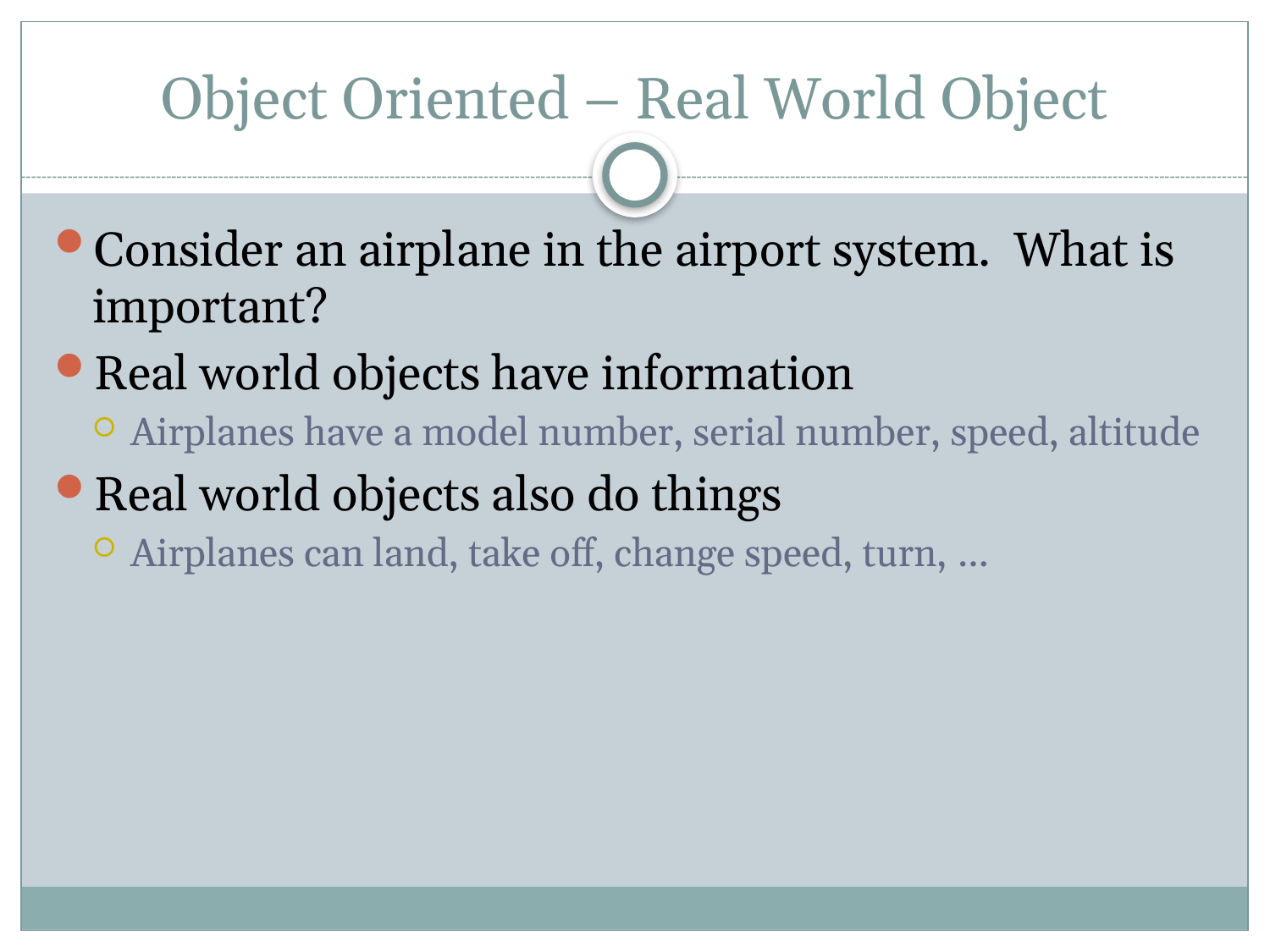

# Object Oriented – Real World Object
Consider an airplane in the airport system.  What is important?
Real world objects have information
Airplanes have a model number, serial number, speed, altitude
Real world objects also do things
Airplanes can land, take off, change speed, turn, …